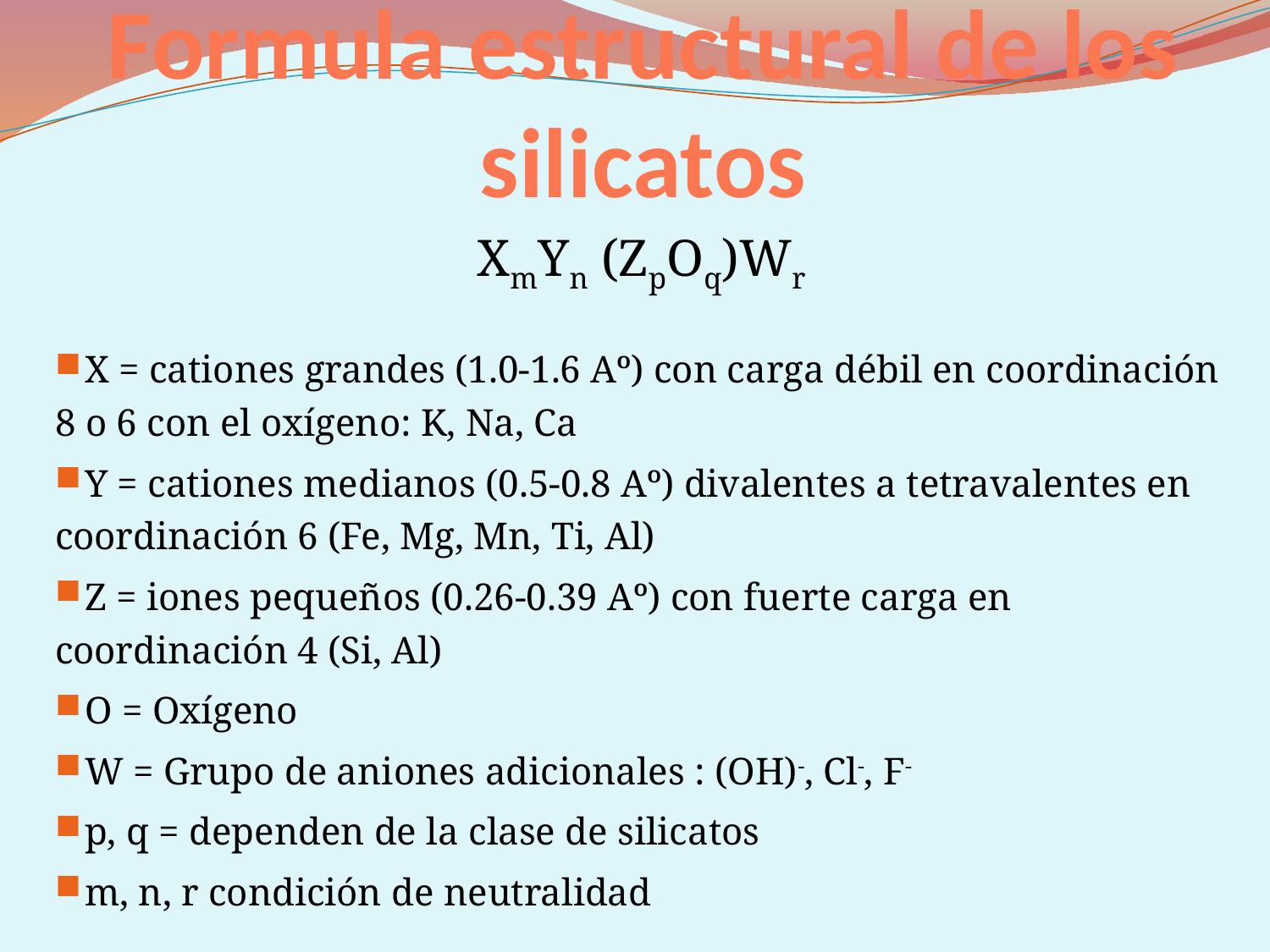

# Formula estructural de los silicatos
XmYn (ZpOq)Wr

 X = cationes grandes (1.0-1.6 Aº) con carga débil en coordinación 8 o 6 con el oxígeno: K, Na, Ca
 Y = cationes medianos (0.5-0.8 Aº) divalentes a tetravalentes en coordinación 6 (Fe, Mg, Mn, Ti, Al)
 Z = iones pequeños (0.26-0.39 Aº) con fuerte carga en coordinación 4 (Si, Al)
 O = Oxígeno
 W = Grupo de aniones adicionales : (OH)-, Cl-, F-
 p, q = dependen de la clase de silicatos
 m, n, r condición de neutralidad